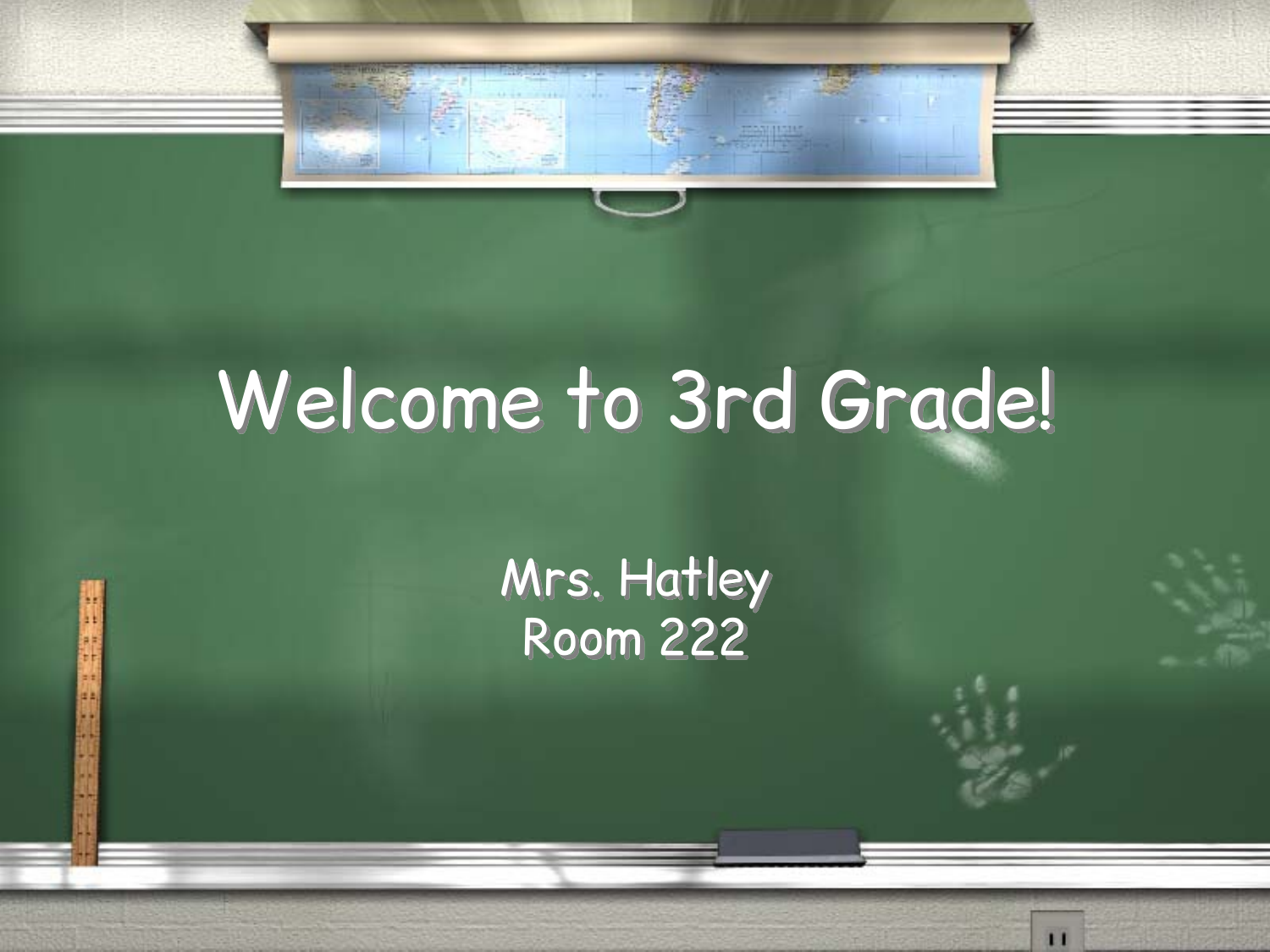

# Welcome to 3rd Grade!
Mrs. Hatley
Room 222